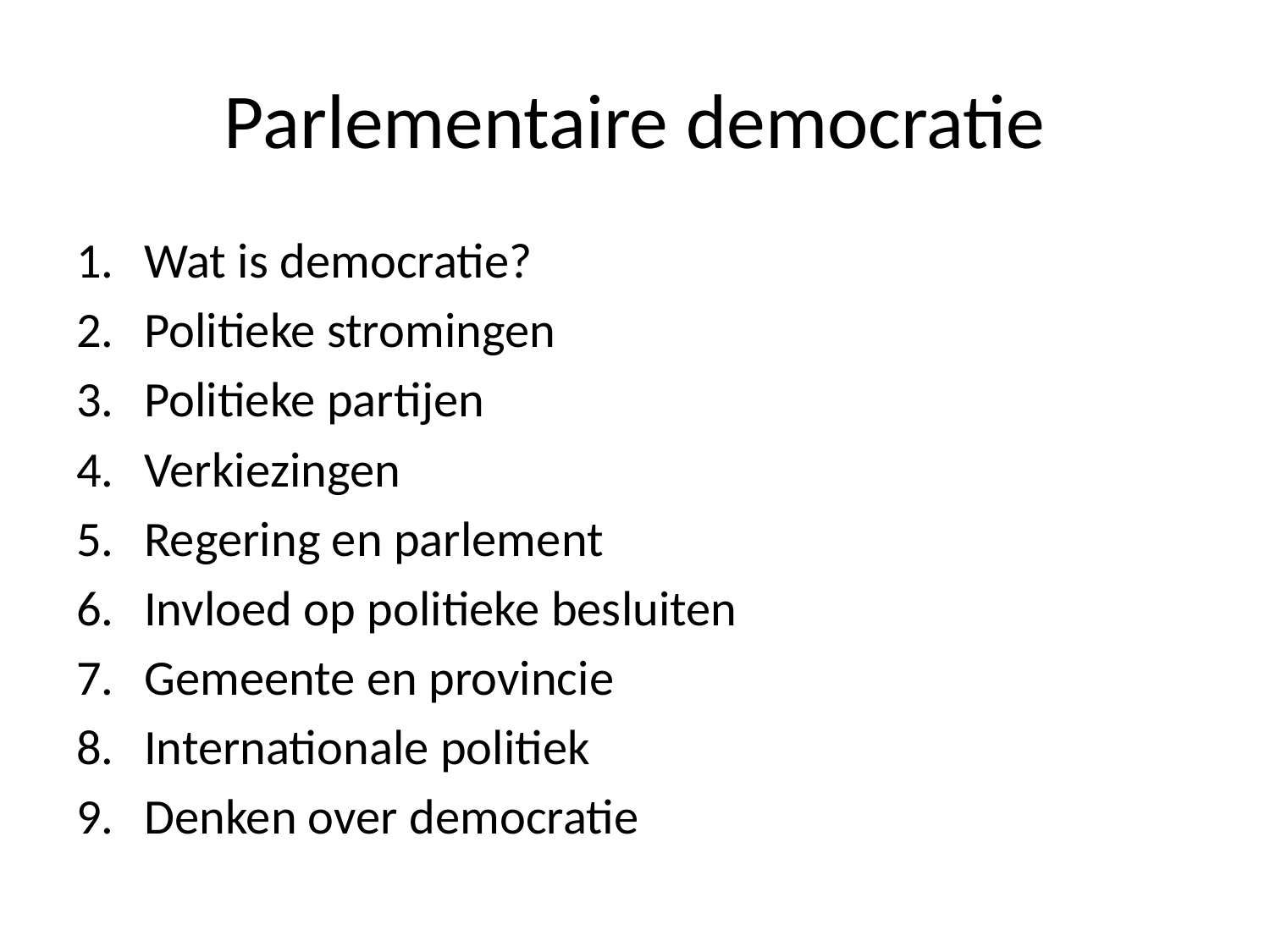

# Parlementaire democratie
Wat is democratie?
Politieke stromingen
Politieke partijen
Verkiezingen
Regering en parlement
Invloed op politieke besluiten
Gemeente en provincie
Internationale politiek
Denken over democratie